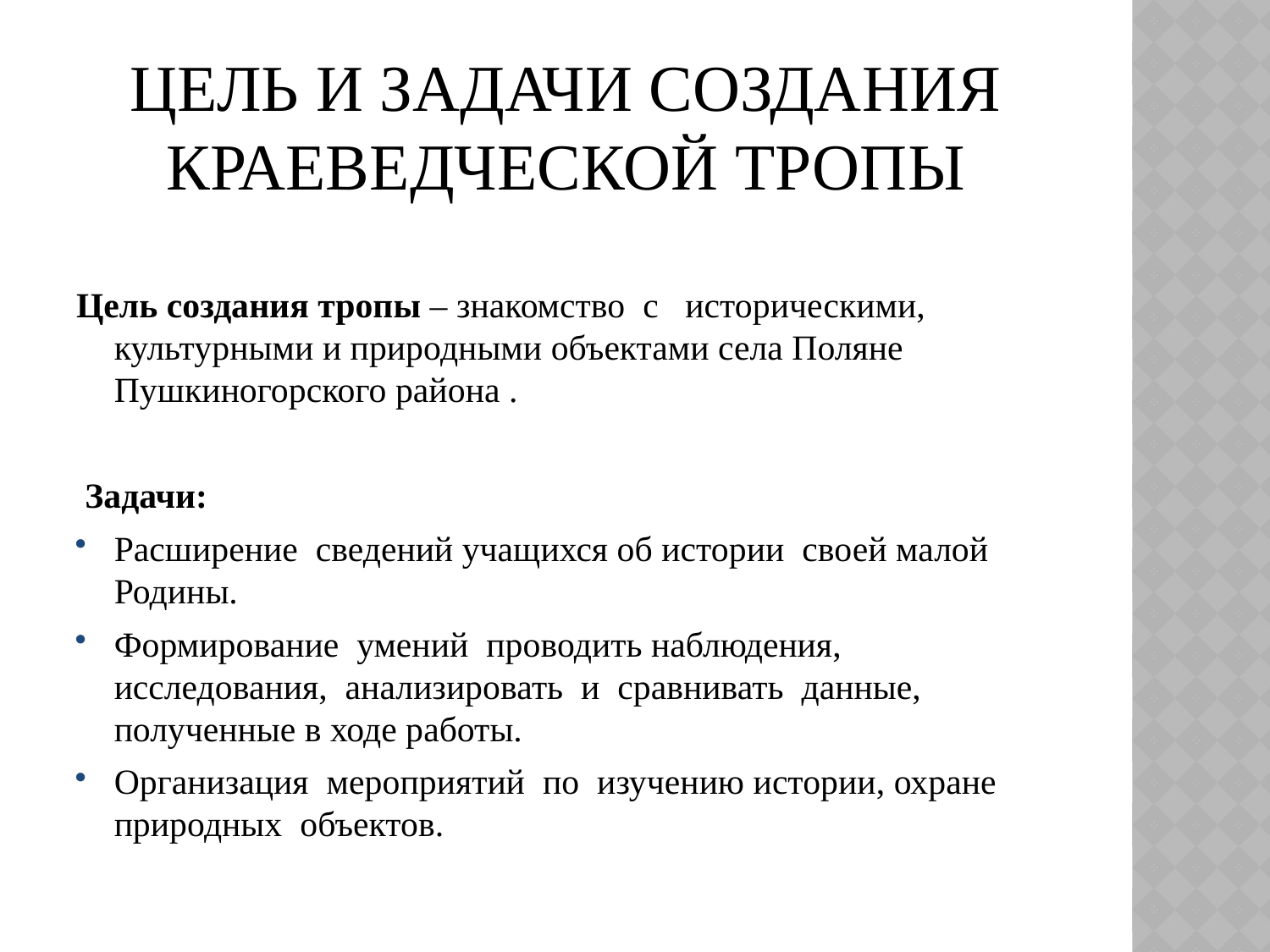

# Цель и задачи создания краеведческой тропы

Цель создания тропы – знакомство  с   историческими, культурными и природными объектами села Поляне Пушкиногорского района .

 Задачи:
Расширение  сведений учащихся об истории  своей малой Родины.
Формирование  умений  проводить наблюдения,  исследования,  анализировать  и  сравнивать  данные,  полученные в ходе работы.
Организация  мероприятий  по  изучению истории, охране  природных  объектов.